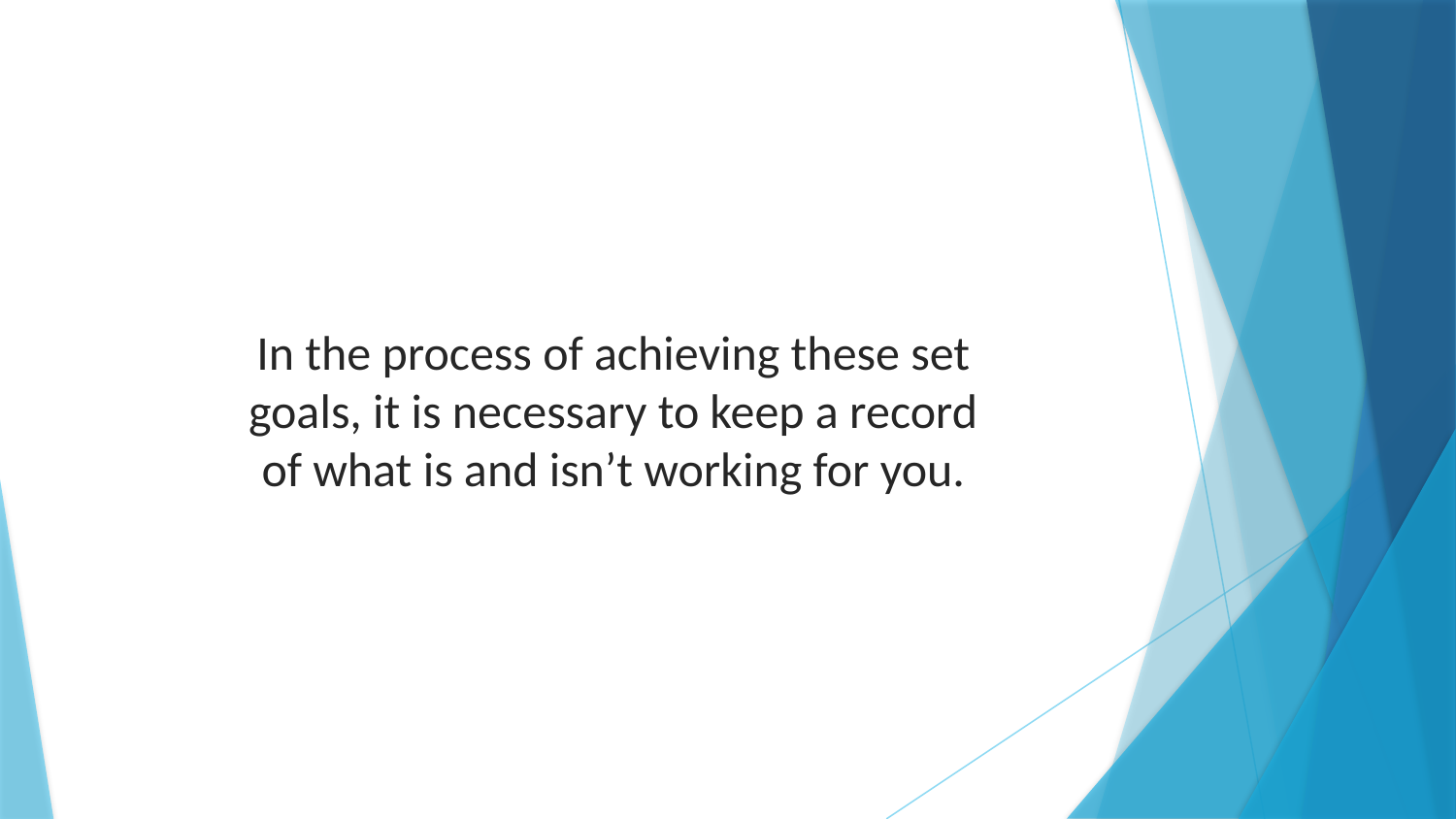

In the process of achieving these set goals, it is necessary to keep a record of what is and isn’t working for you.